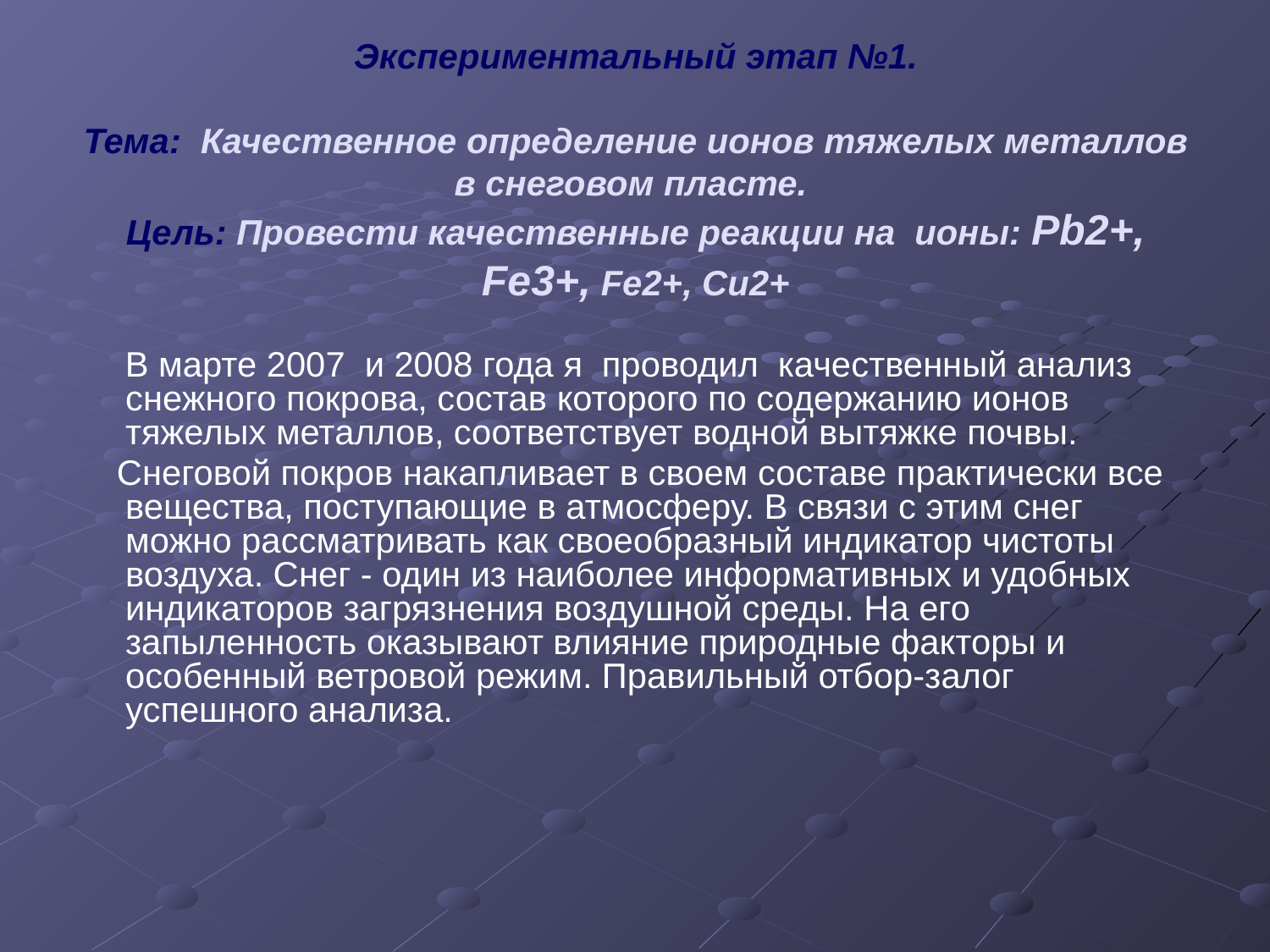

# Экспериментальный этап №1. Тема:  Качественное определение ионов тяжелых металлов в снеговом пласте. Цель: Провести качественные реакции на  ионы: Pb2+, Fe3+, Fe2+, Cu2+

        В марте 2007  и 2008 года я  проводил  качественный анализ снежного покрова, состав которого по содержанию ионов тяжелых металлов, соответствует водной вытяжке почвы.
    Снеговой покров накапливает в своем составе практически все вещества, поступающие в атмосферу. В связи с этим снег можно рассматривать как своеобразный индикатор чистоты воздуха. Снег - один из наиболее информативных и удобных индикаторов загрязнения воздушной среды. На его запыленность оказывают влияние природные факторы и особенный ветровой режим. Правильный отбор-залог успешного анализа.